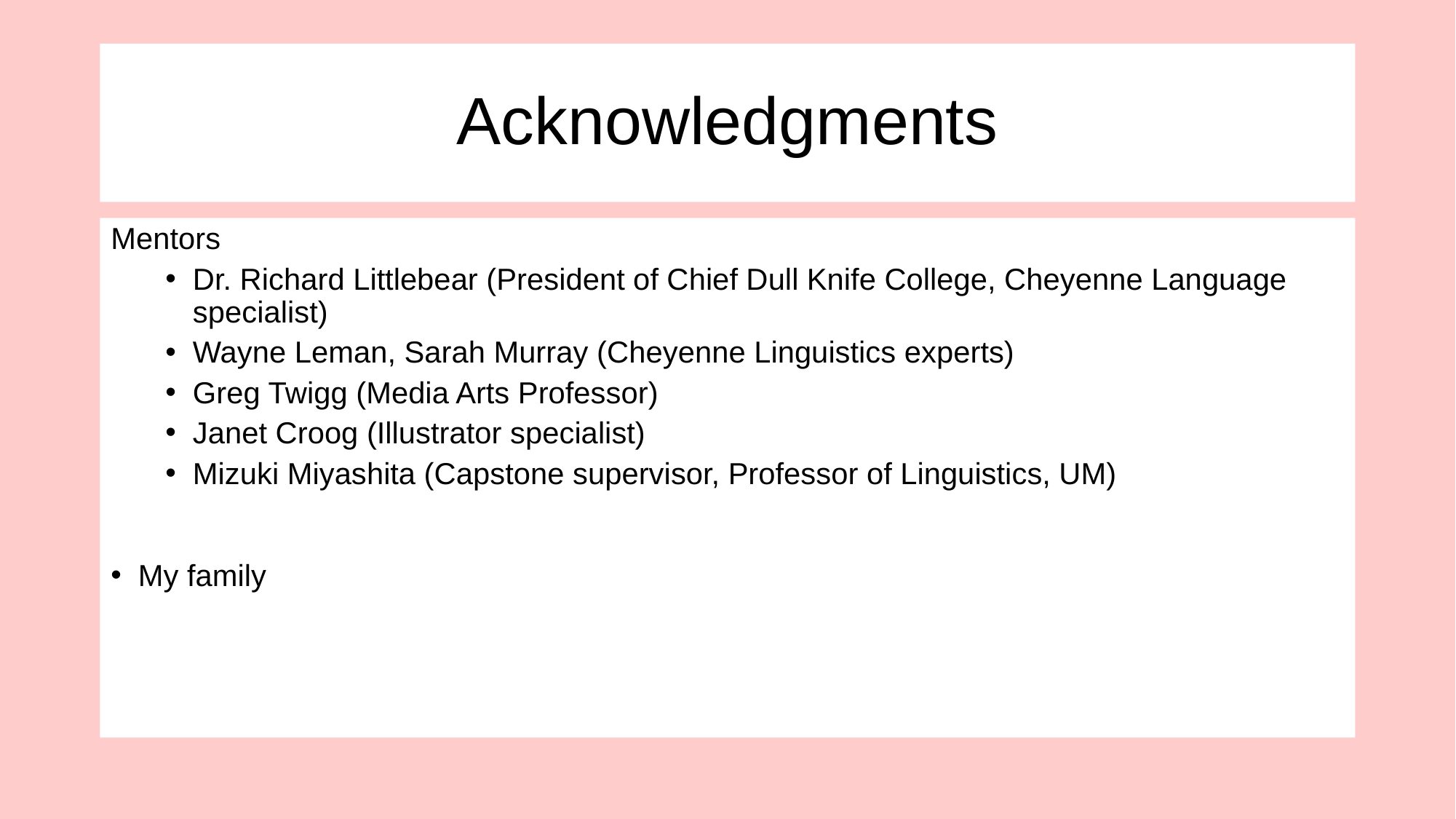

# Acknowledgments
Mentors
Dr. Richard Littlebear (President of Chief Dull Knife College, Cheyenne Language specialist)
Wayne Leman, Sarah Murray (Cheyenne Linguistics experts)
Greg Twigg (Media Arts Professor)
Janet Croog (Illustrator specialist)
Mizuki Miyashita (Capstone supervisor, Professor of Linguistics, UM)

My family